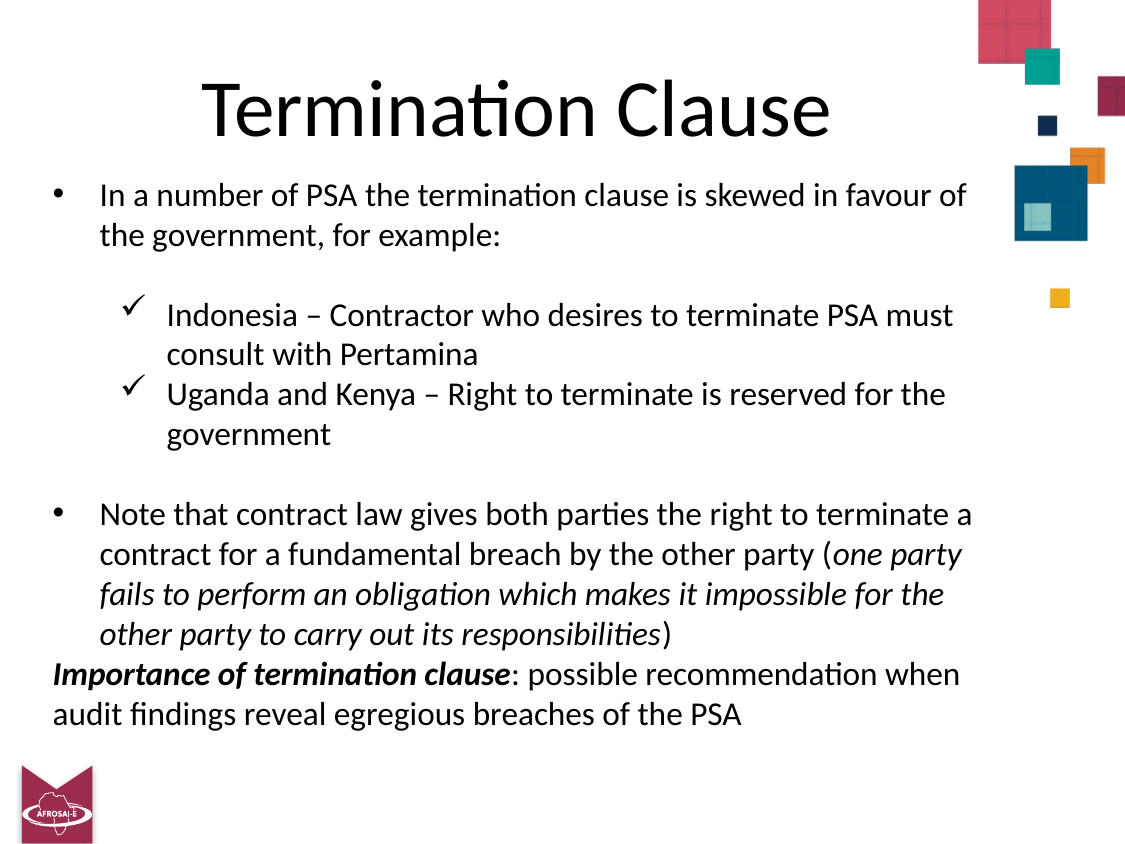

# Termination Clause
In a number of PSA the termination clause is skewed in favour of the government, for example:

Indonesia – Contractor who desires to terminate PSA must consult with Pertamina
Uganda and Kenya – Right to terminate is reserved for the government

Note that contract law gives both parties the right to terminate a contract for a fundamental breach by the other party (one party fails to perform an obligation which makes it impossible for the other party to carry out its responsibilities)
Importance of termination clause: possible recommendation when audit findings reveal egregious breaches of the PSA